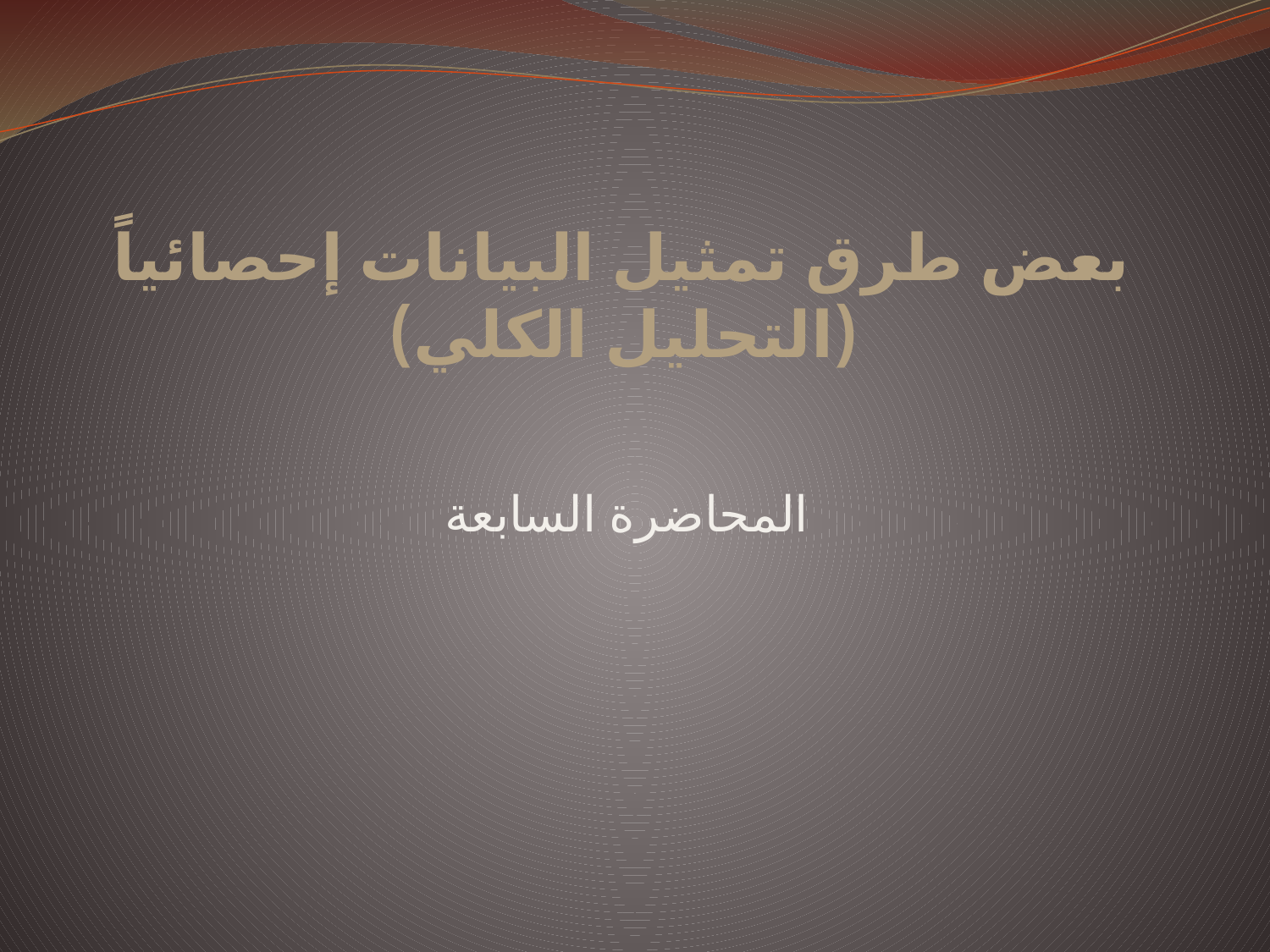

# بعض طرق تمثيل البيانات إحصائياً (التحليل الكلي)
المحاضرة السابعة